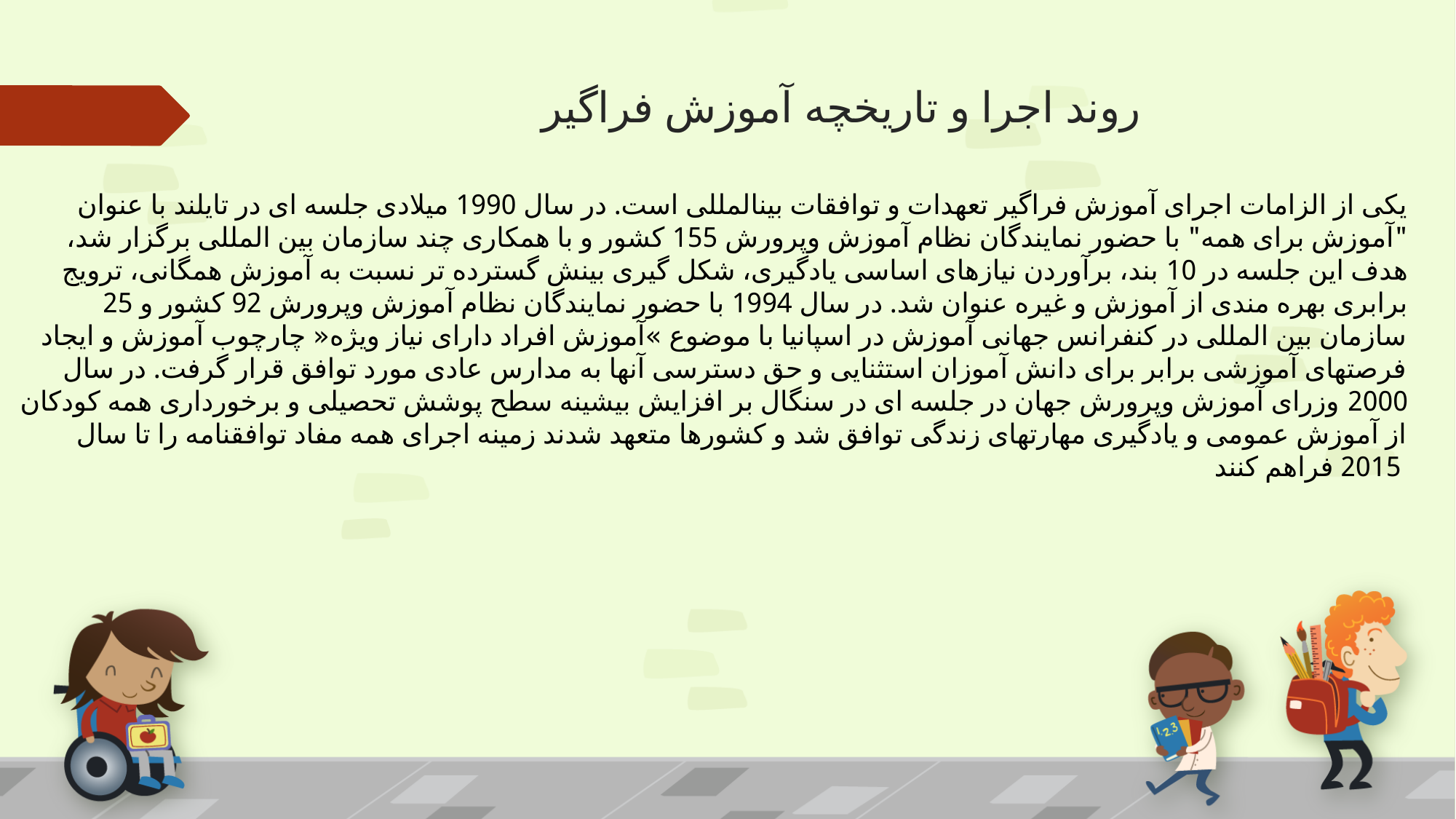

# روند اجرا و تاریخچه آموزش فراگیر
یکی از الزامات اجرای آموزش فراگیر تعهدات و توافقات بینالمللی است. در سال 1990 میلادی جلسه ای در تایلند با عنوان "آموزش برای همه" با حضور نمایندگان نظام آموزش وپرورش 155 کشور و با همکاری چند سازمان بین المللی برگزار شد، هدف این جلسه در 10 بند، برآوردن نیازهای اساسی یادگیری، شکل گیری بینش گسترده تر نسبت به آموزش همگانی، ترویج برابری بهره مندی از آموزش و غیره عنوان شد. در سال 1994 با حضور نمایندگان نظام آموزش وپرورش 92 کشور و 25 سازمان بین المللی در کنفرانس جهانی آموزش در اسپانیا با موضوع »آموزش افراد دارای نیاز ویژه« چارچوب آموزش و ایجاد فرصتهای آموزشی برابر برای دانش آموزان استثنایی و حق دسترسی آنها به مدارس عادی مورد توافق قرار گرفت. در سال 2000 وزرای آموزش وپرورش جهان در جلسه ای در سنگال بر افزایش بیشینه سطح پوشش تحصیلی و برخورداری همه کودکان از آموزش عمومی و یادگیری مهارتهای زندگی توافق شد و کشورها متعهد شدند زمینه اجرای همه مفاد توافقنامه را تا سال 2015 فراهم کنند